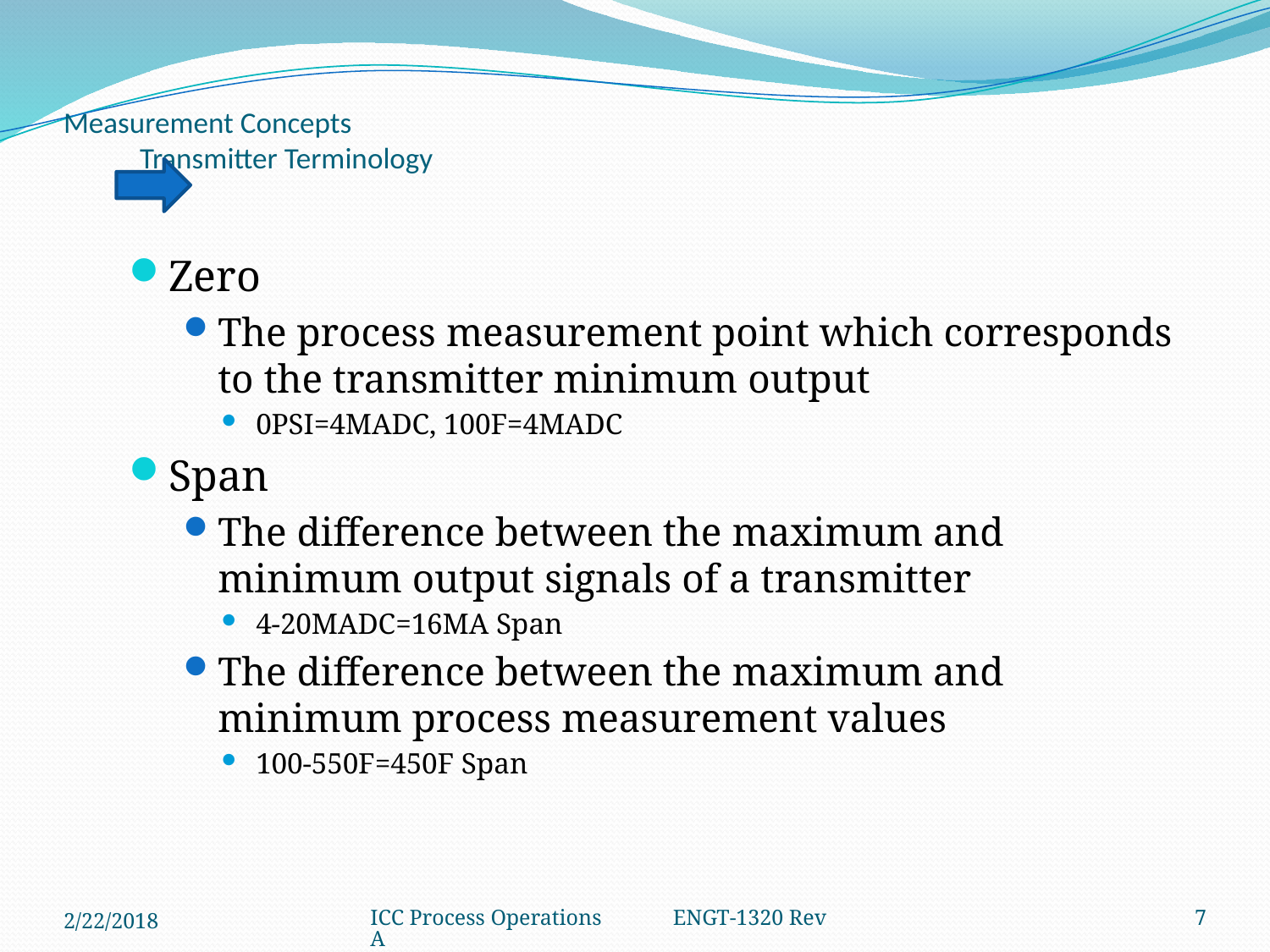

# Measurement Concepts Transmitter Terminology

Zero
The process measurement point which corresponds to the transmitter minimum output
0PSI=4MADC, 100F=4MADC
Span
The difference between the maximum and minimum output signals of a transmitter
4-20MADC=16MA Span
The difference between the maximum and minimum process measurement values
100-550F=450F Span

2/22/2018
ICC Process Operations             ENGT-1320 Rev A
7